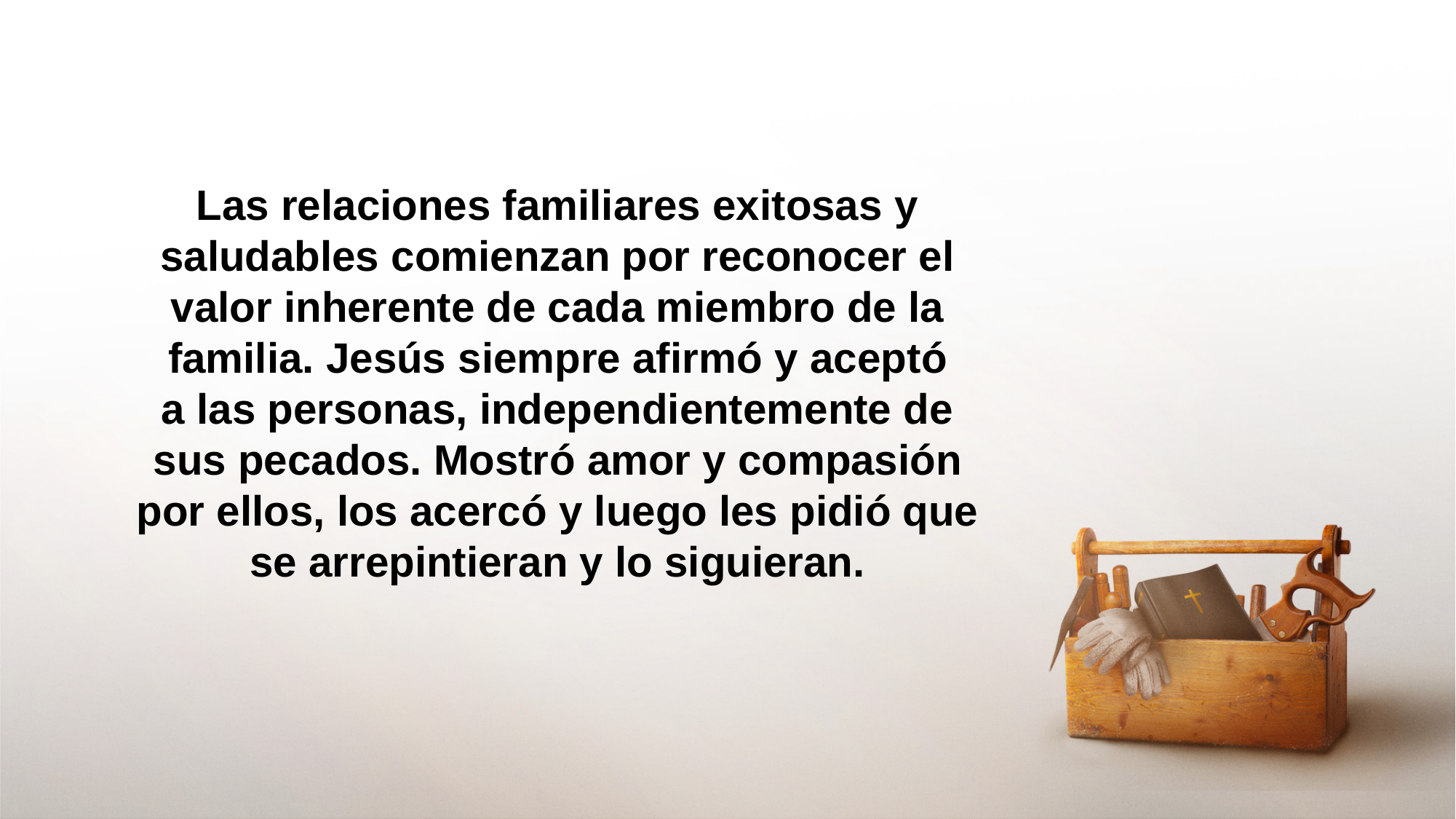

Las relaciones familiares exitosas y saludables comienzan por reconocer el valor inherente de cada miembro de la familia. Jesús siempre afirmó y aceptó
a las personas, independientemente de sus pecados. Mostró amor y compasión por ellos, los acercó y luego les pidió que se arrepintieran y lo siguieran.